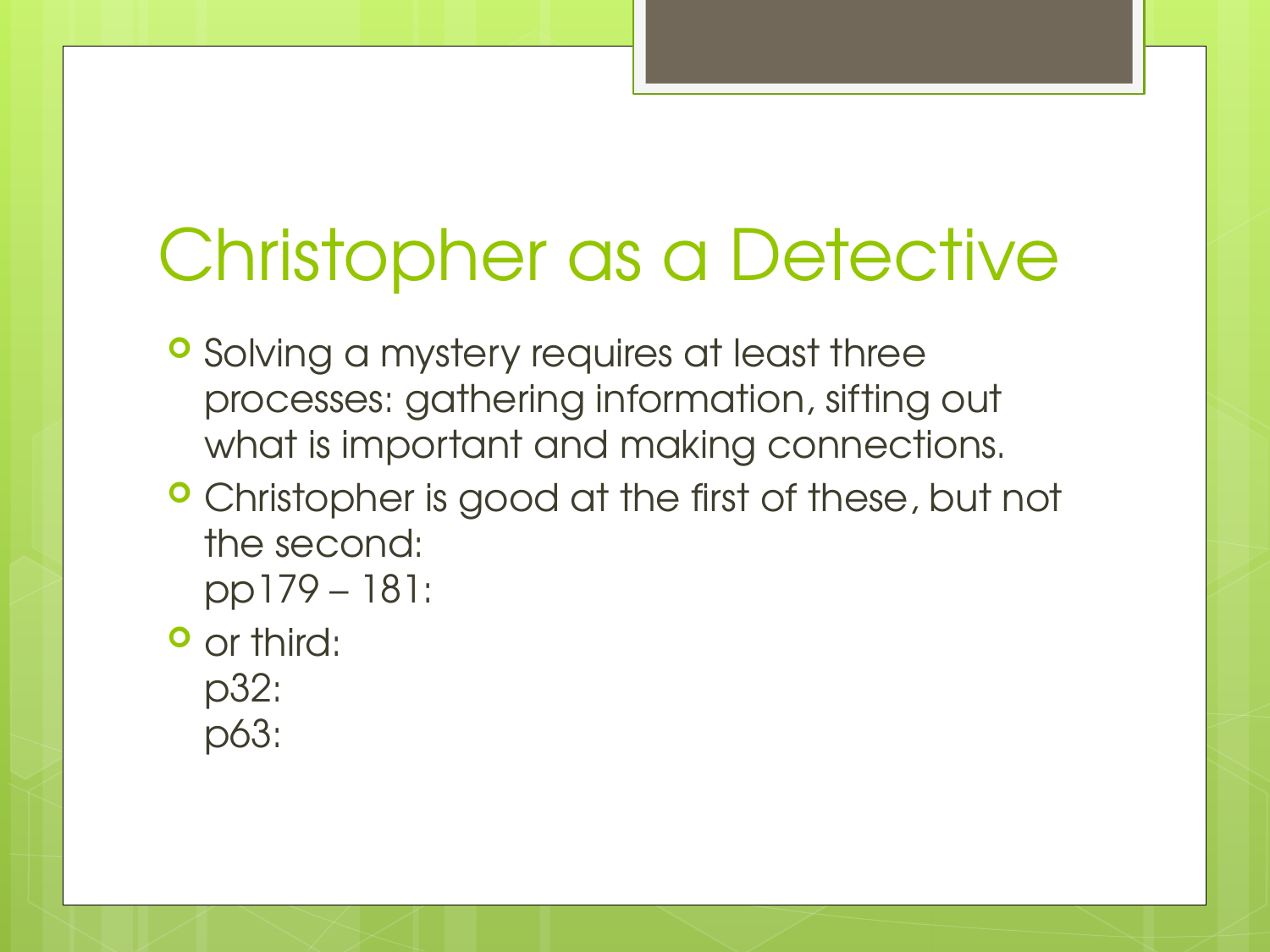

# Christopher as a Detective
Solving a mystery requires at least three processes: gathering information, sifting out what is important and making connections.
Christopher is good at the first of these, but not the second:
pp179 – 181:
or third:
p32:
p63: